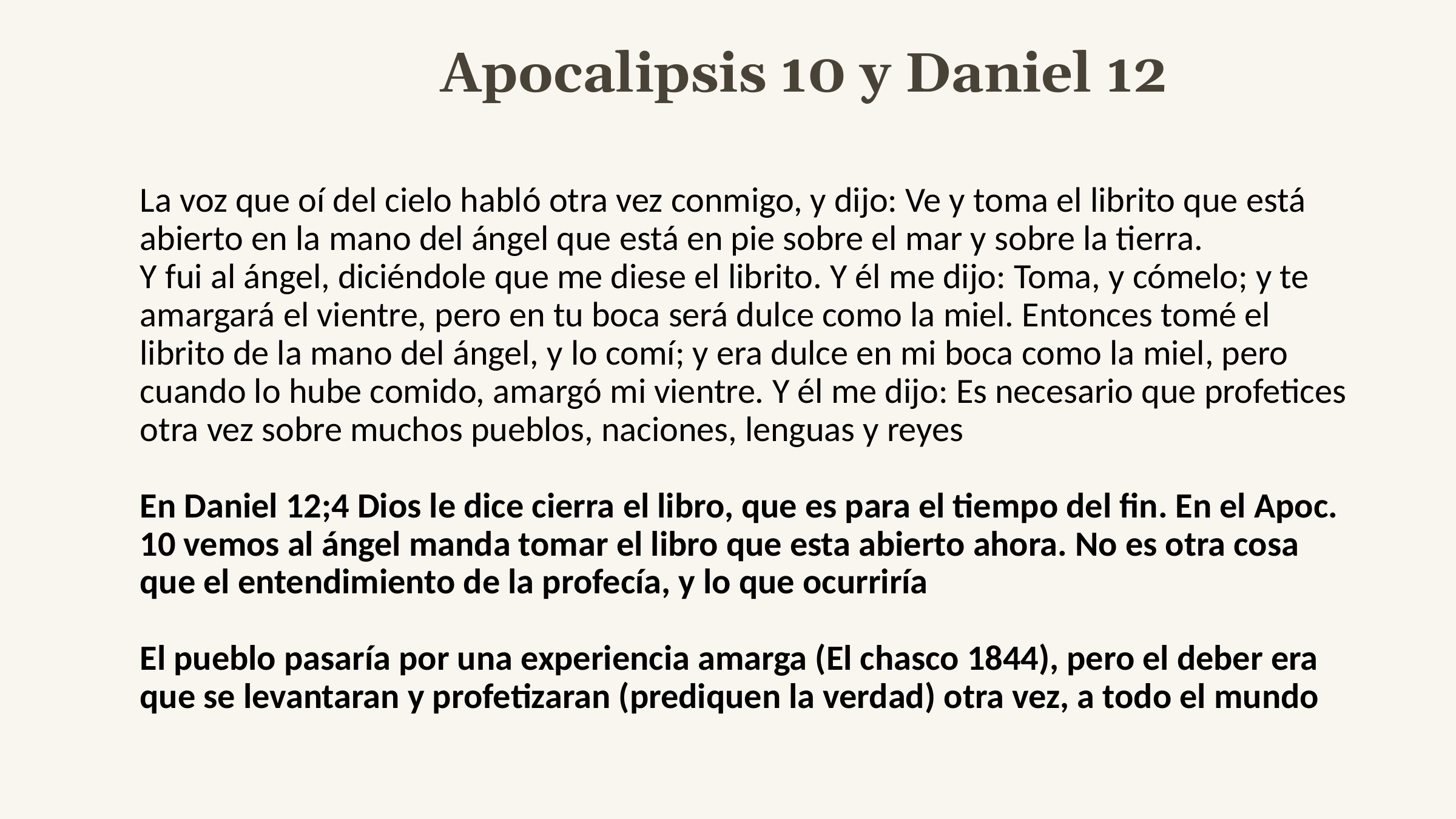

Apocalipsis 10 y Daniel 12
La voz que oí del cielo habló otra vez conmigo, y dijo: Ve y toma el librito que está abierto en la mano del ángel que está en pie sobre el mar y sobre la tierra.
Y fui al ángel, diciéndole que me diese el librito. Y él me dijo: Toma, y cómelo; y te amargará el vientre, pero en tu boca será dulce como la miel. Entonces tomé el librito de la mano del ángel, y lo comí; y era dulce en mi boca como la miel, pero cuando lo hube comido, amargó mi vientre. Y él me dijo: Es necesario que profetices otra vez sobre muchos pueblos, naciones, lenguas y reyes

En Daniel 12;4 Dios le dice cierra el libro, que es para el tiempo del fin. En el Apoc. 10 vemos al ángel manda tomar el libro que esta abierto ahora. No es otra cosa que el entendimiento de la profecía, y lo que ocurriría

El pueblo pasaría por una experiencia amarga (El chasco 1844), pero el deber era que se levantaran y profetizaran (prediquen la verdad) otra vez, a todo el mundo